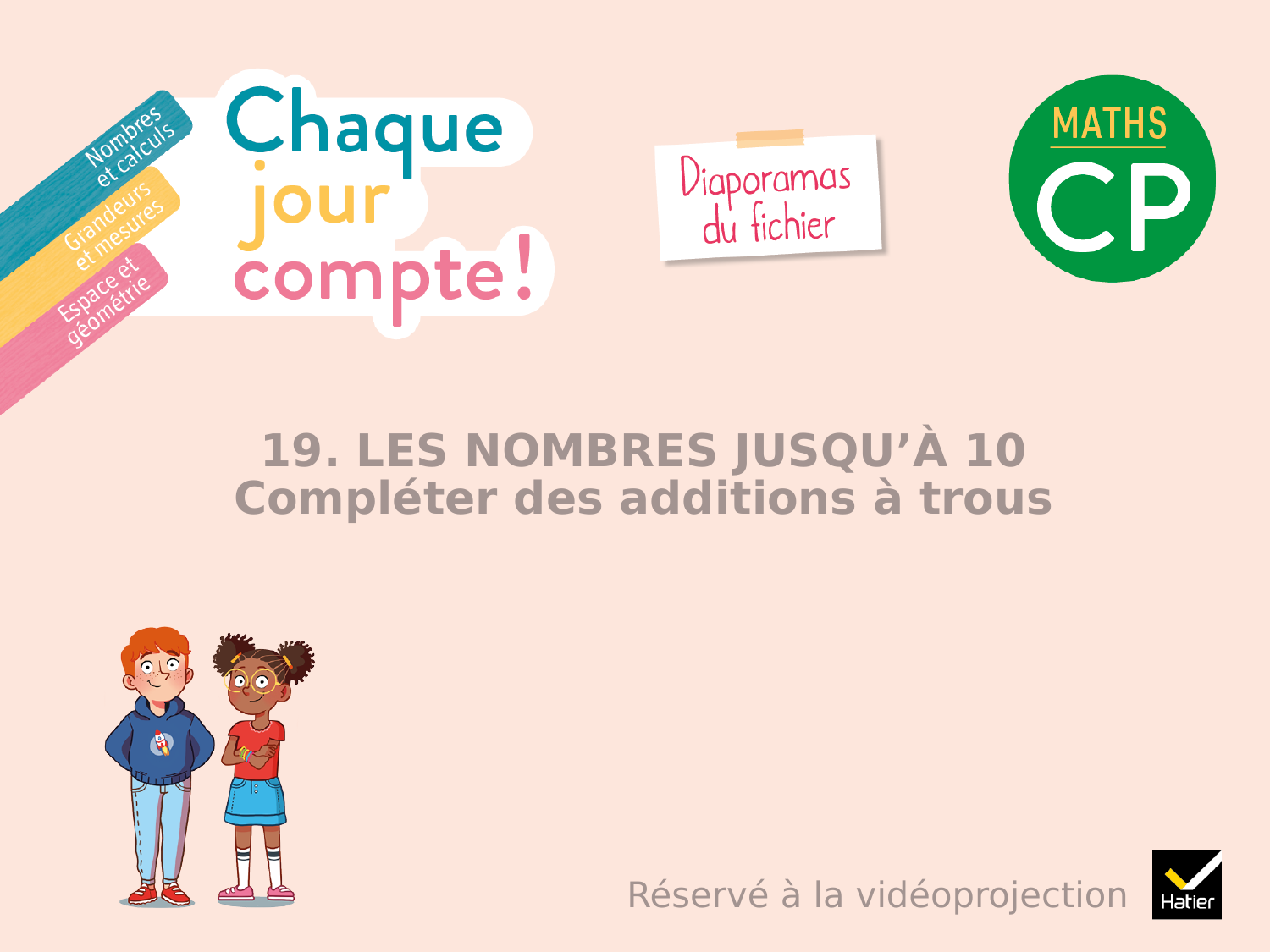

# 19. LES NOMBRES JUSQU’À 10 Compléter des additions à trous
Réservé à la vidéoprojection